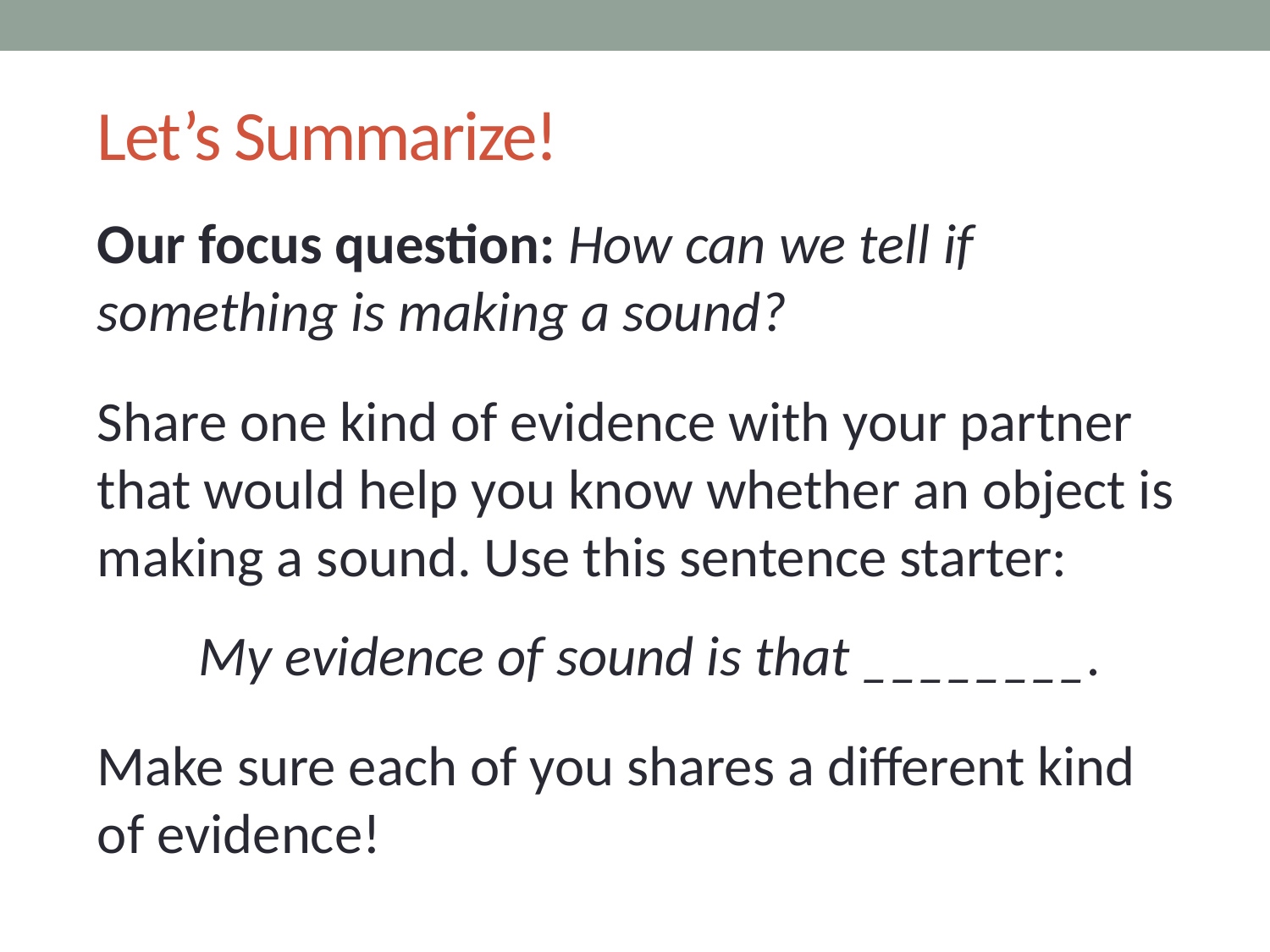

# Let’s Summarize!
Our focus question: How can we tell if something is making a sound?
Share one kind of evidence with your partner that would help you know whether an object is making a sound. Use this sentence starter:
My evidence of sound is that ________.
Make sure each of you shares a different kind of evidence!